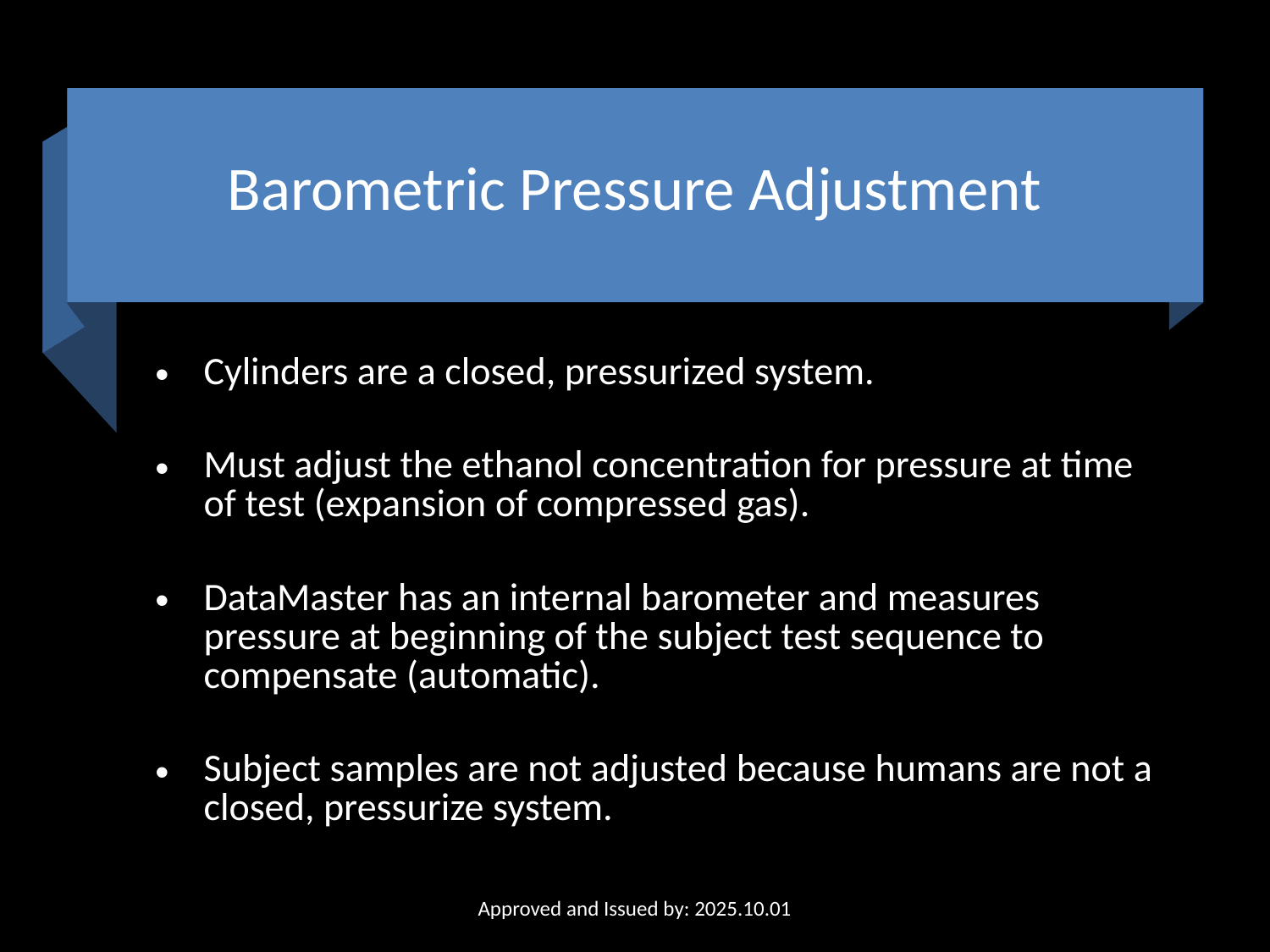

# Barometric Pressure Adjustment

Cylinders are a closed, pressurized system.

Must adjust the ethanol concentration for pressure at time of test (expansion of compressed gas).

DataMaster has an internal barometer and measures pressure at beginning of the subject test sequence to compensate (automatic).

Subject samples are not adjusted because humans are not a closed, pressurize system.

Approved and Issued by: 2025.10.01